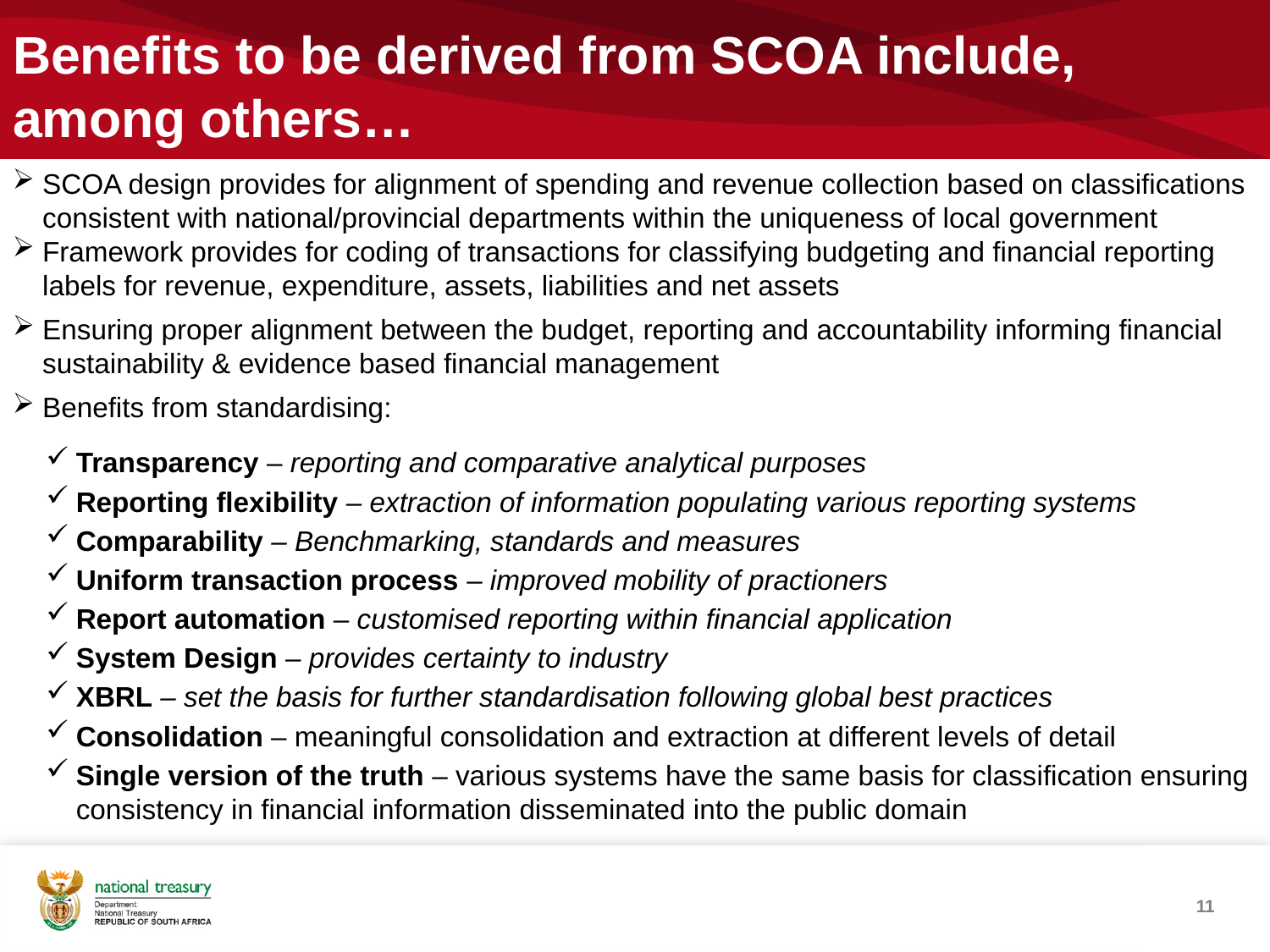

# Benefits to be derived from SCOA include, among others…

SCOA design provides for alignment of spending and revenue collection based on classifications consistent with national/provincial departments within the uniqueness of local government
Framework provides for coding of transactions for classifying budgeting and financial reporting labels for revenue, expenditure, assets, liabilities and net assets
Ensuring proper alignment between the budget, reporting and accountability informing financial sustainability & evidence based financial management
Benefits from standardising:
Transparency – reporting and comparative analytical purposes
Reporting flexibility – extraction of information populating various reporting systems
Comparability – Benchmarking, standards and measures
Uniform transaction process – improved mobility of practioners
Report automation – customised reporting within financial application
System Design – provides certainty to industry
XBRL – set the basis for further standardisation following global best practices
Consolidation – meaningful consolidation and extraction at different levels of detail
Single version of the truth – various systems have the same basis for classification ensuring consistency in financial information disseminated into the public domain

11